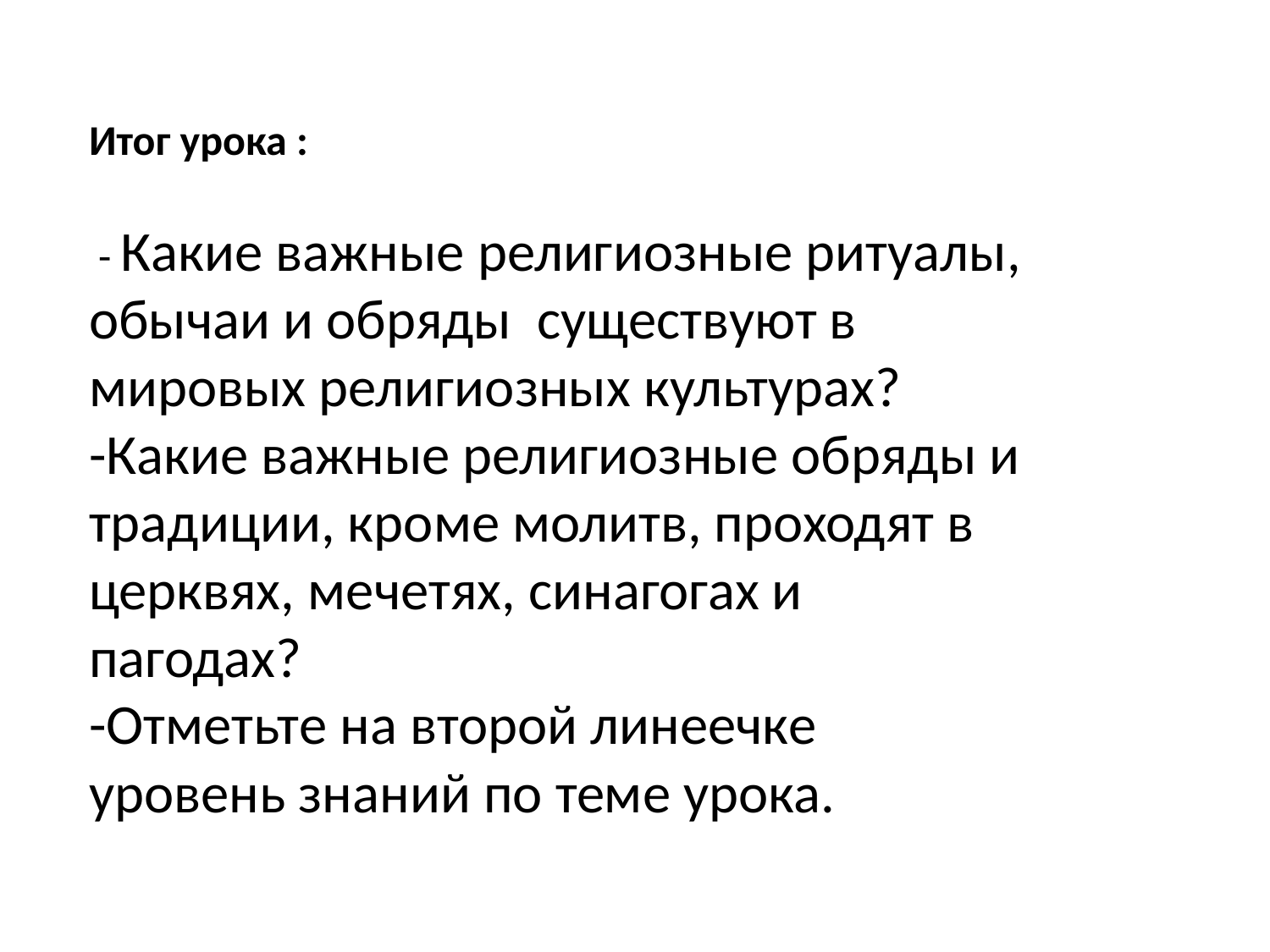

Итог урока :

 - Какие важные религиозные ритуалы, обычаи и обряды  существуют в мировых религиозных культурах?
-Какие важные религиозные обряды и традиции, кроме молитв, проходят в церквях, мечетях, синагогах и пагодах?
-Отметьте на второй линеечке уровень знаний по теме урока.